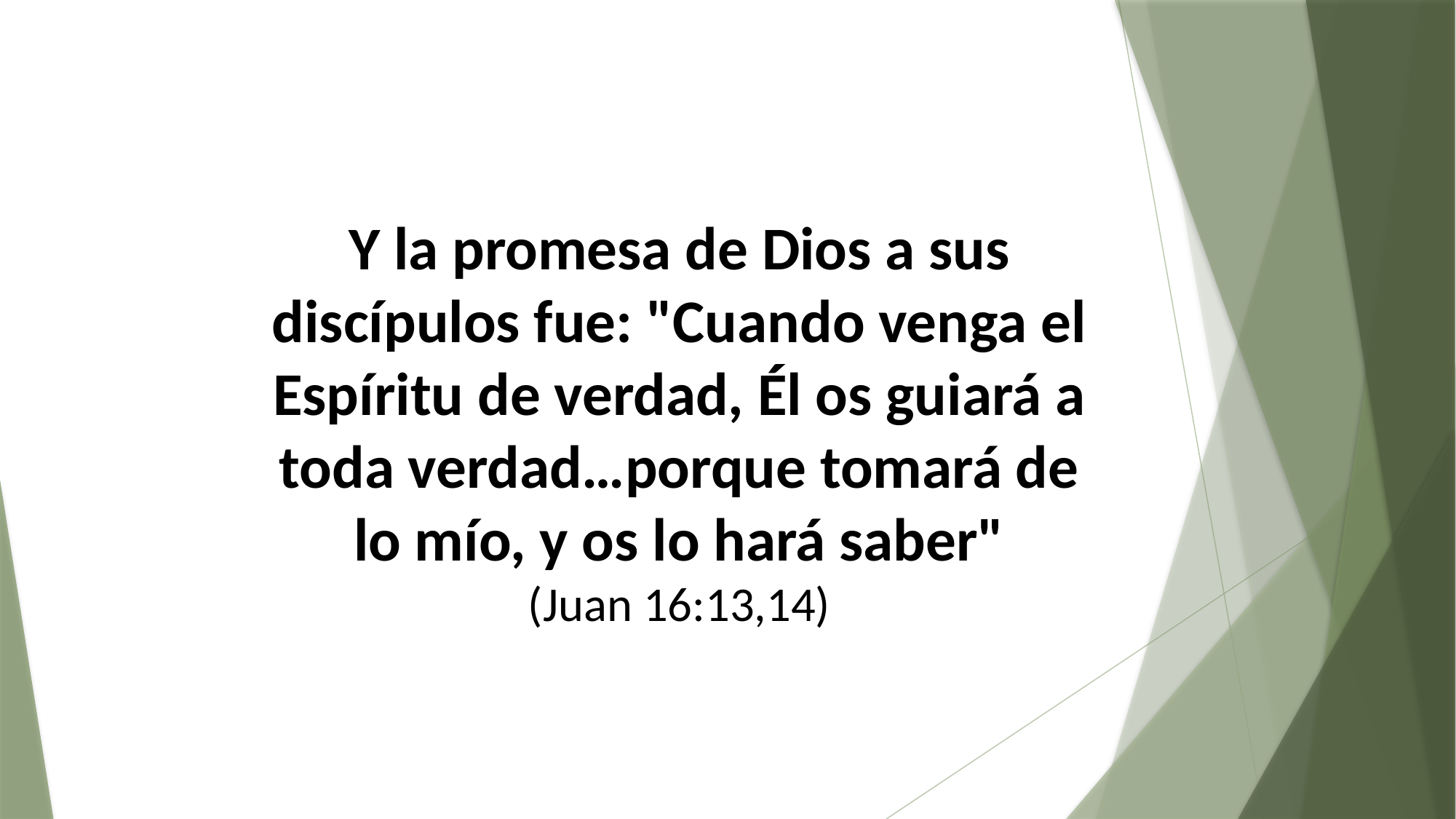

Y la promesa de Dios a sus discípulos fue: "Cuando venga el Espíritu de verdad, Él os guiará a toda verdad…porque tomará de lo mío, y os lo hará saber"
(Juan 16:13,14)